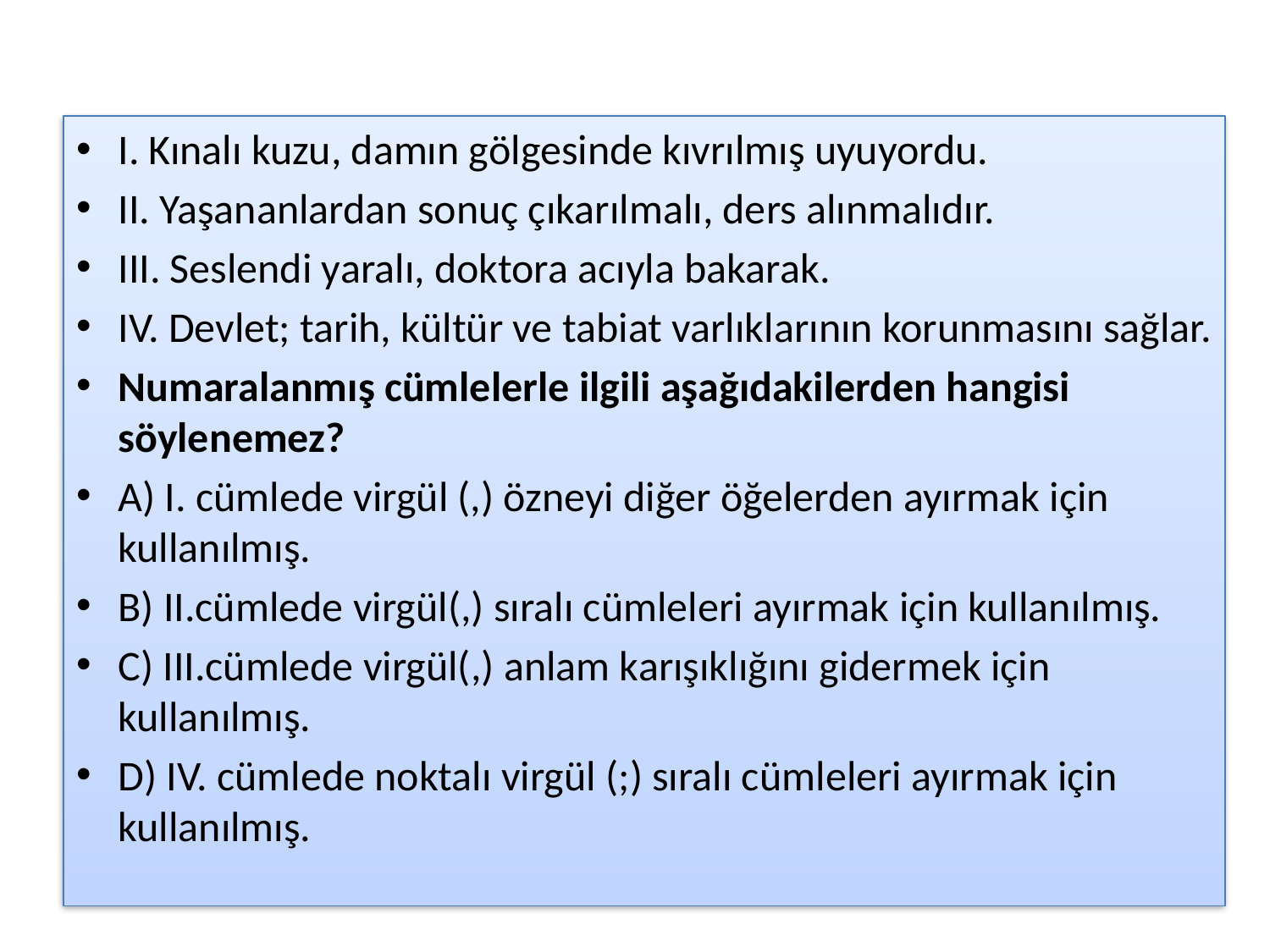

#
I. Kınalı kuzu, damın gölgesinde kıvrılmış uyuyordu.
II. Yaşananlardan sonuç çıkarılmalı, ders alınmalıdır.
III. Seslendi yaralı, doktora acıyla bakarak.
IV. Devlet; tarih, kültür ve tabiat varlıklarının korunmasını sağlar.
Numaralanmış cümlelerle ilgili aşağıdakilerden hangisi söylenemez?
A) I. cümlede virgül (,) özneyi diğer öğelerden ayırmak için kullanılmış.
B) II.cümlede virgül(,) sıralı cümleleri ayırmak için kullanılmış.
C) III.cümlede virgül(,) anlam karışıklığını gidermek için kullanılmış.
D) IV. cümlede noktalı virgül (;) sıralı cümleleri ayırmak için kullanılmış.